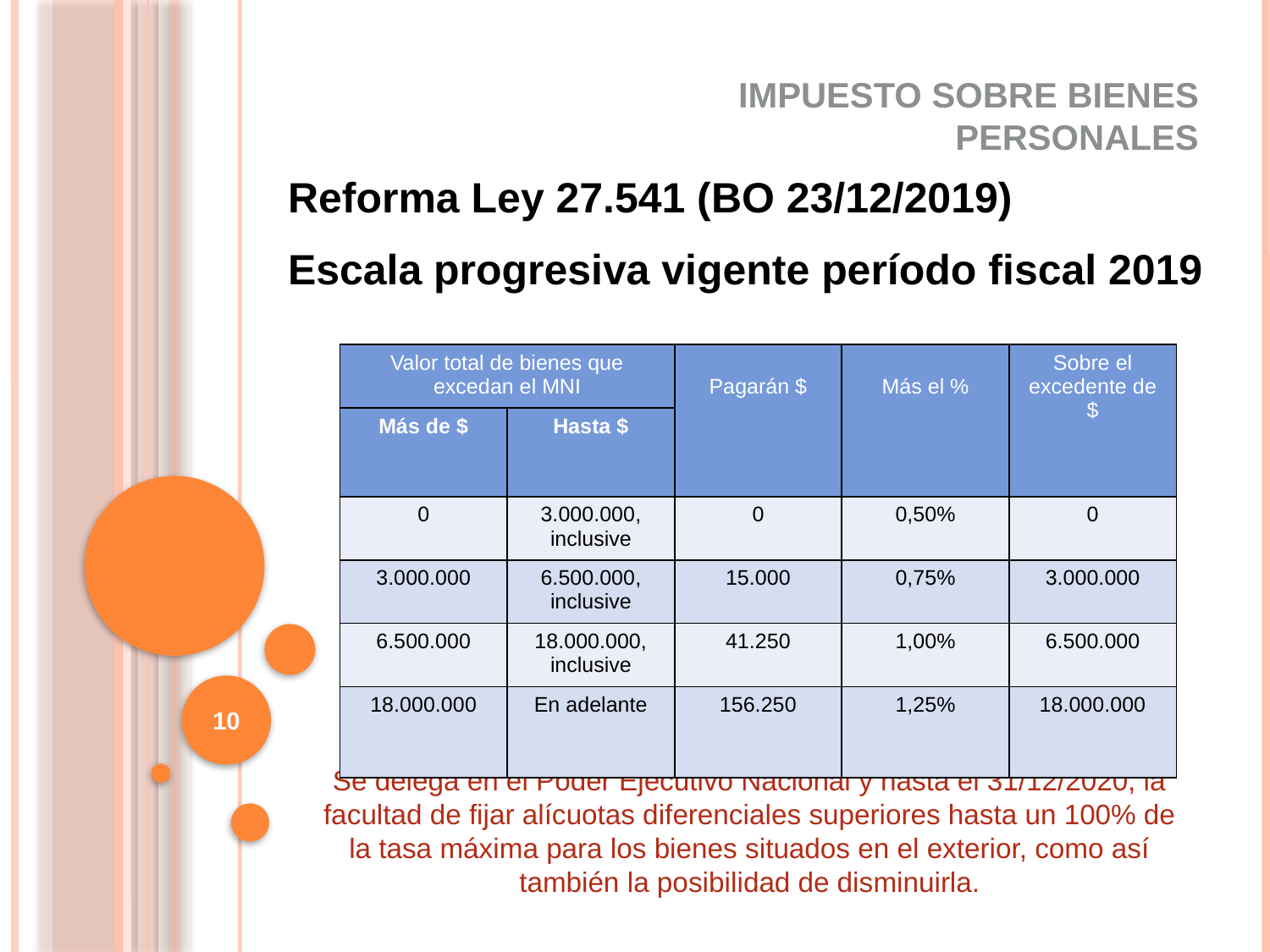

IMPUESTO SOBRE BIENES PERSONALES
Reforma Ley 27.541 (BO 23/12/2019)
Escala progresiva vigente período fiscal 2019
| Valor total de bienes que excedan el MNI |  | Pagarán $ | Más el % | Sobre el excedente de $ |
| --- | --- | --- | --- | --- |
| Más de $ | Hasta $ |  |  |  |
| 0 | 3.000.000, inclusive | 0 | 0,50% | 0 |
| 3.000.000 | 6.500.000, inclusive | 15.000 | 0,75% | 3.000.000 |
| 6.500.000 | 18.000.000, inclusive | 41.250 | 1,00% | 6.500.000 |
| 18.000.000 | En adelante | 156.250 | 1,25% | 18.000.000 |
10
Se delega en el Poder Ejecutivo Nacional y hasta el 31/12/2020, la facultad de fijar alícuotas diferenciales superiores hasta un 100% de la tasa máxima para los bienes situados en el exterior, como así también la posibilidad de disminuirla.